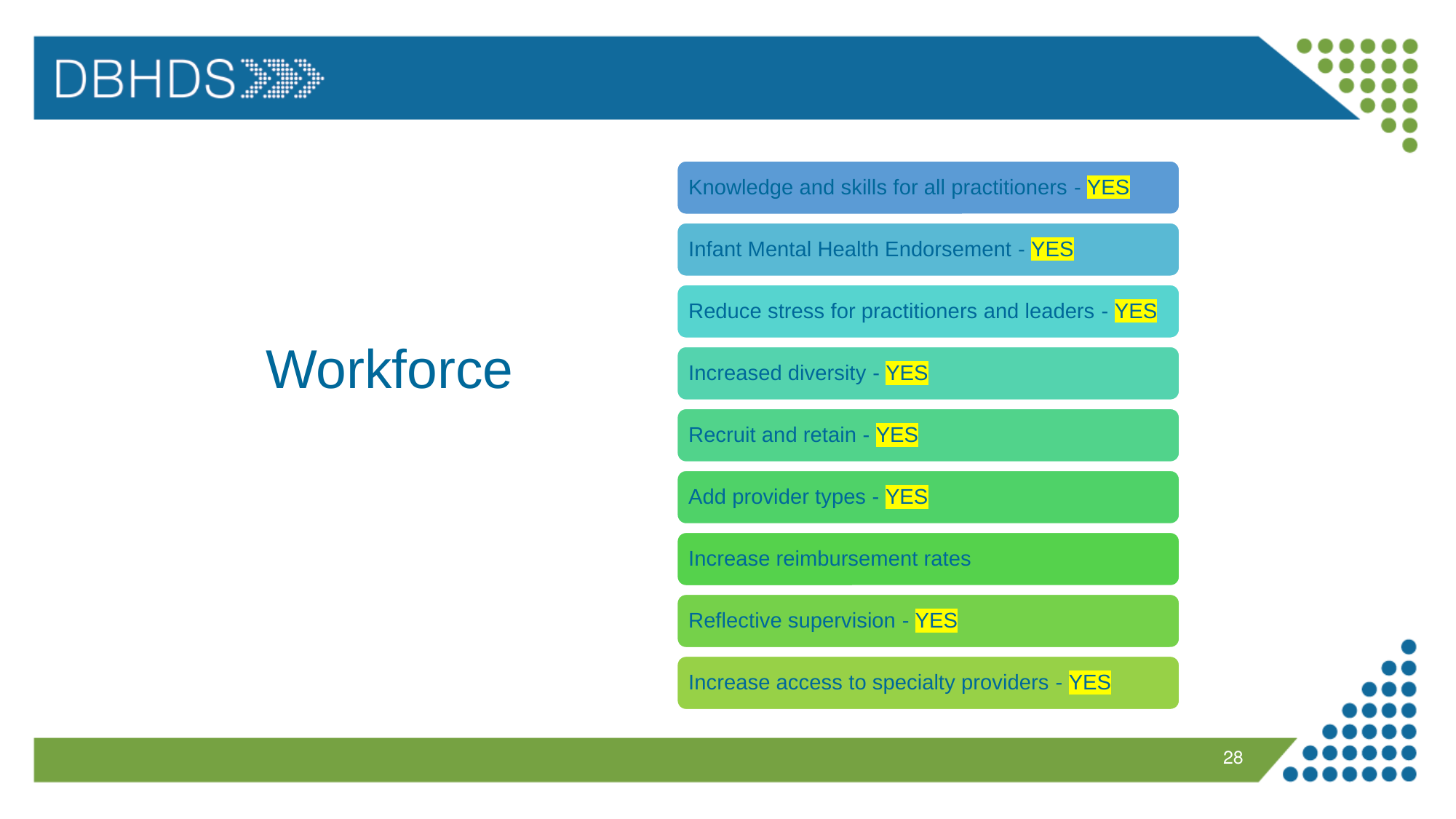

Knowledge and skills for all practitioners - YES
Infant Mental Health Endorsement - YES
Reduce stress for practitioners and leaders - YES
Increased diversity - YES
Recruit and retain - YES
Add provider types - YES
Increase reimbursement rates
Reflective supervision - YES
Increase access to specialty providers - YES
December 11, 2024
# Workforce
28
FFY 2023 SPP/APR VICC Presentation